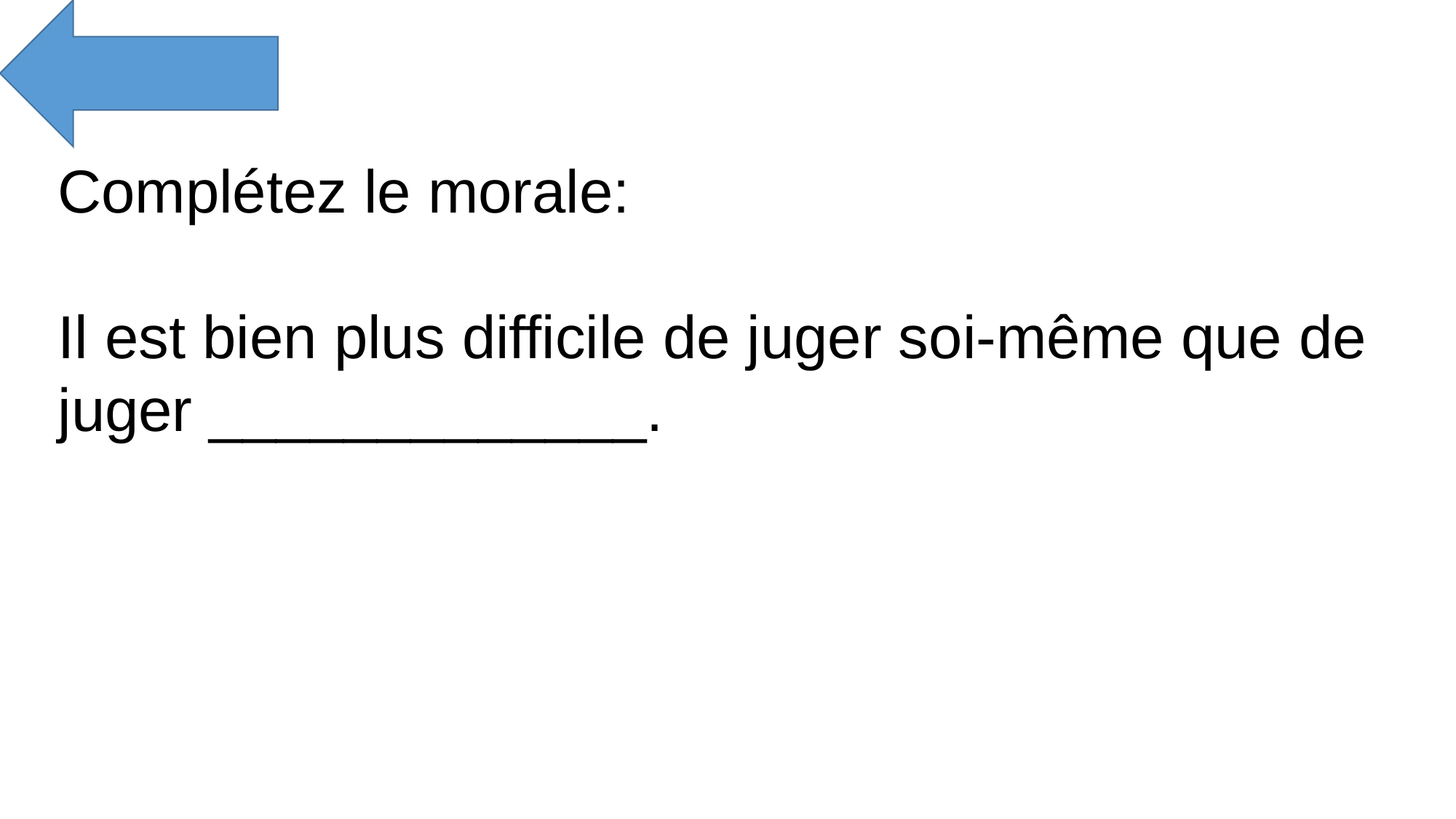

Complétez le morale:

Il est bien plus difficile de juger soi-même que de juger _____________.